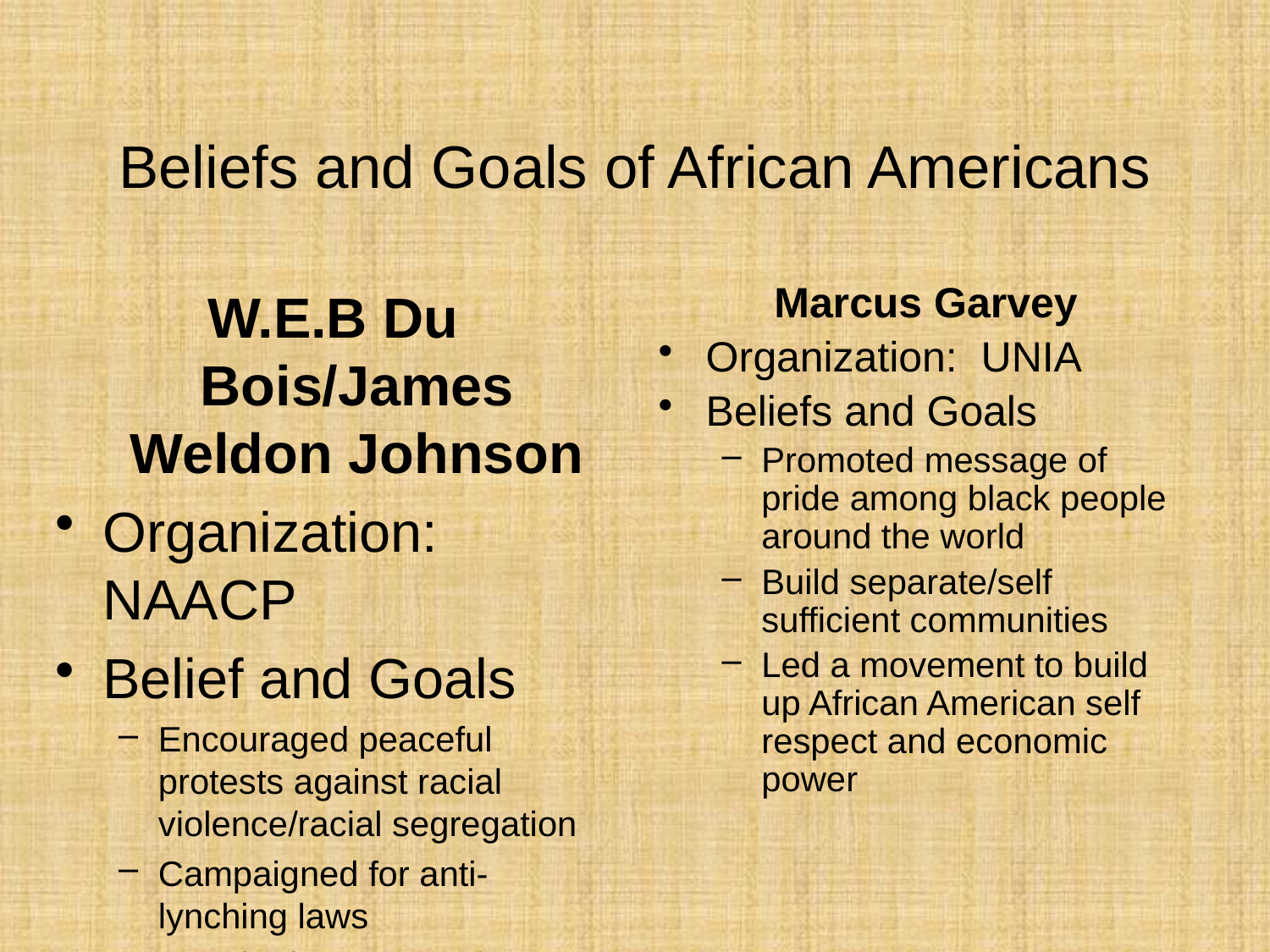

# Beliefs and Goals of African Americans
W.E.B Du Bois/James Weldon Johnson
Organization:  NAACP
Belief and Goals
Encouraged peaceful protests against racial violence/racial segregation
Campaigned for anti-lynching laws
Use the law to get what you want
Marcus Garvey
Organization:  UNIA
Beliefs and Goals
Promoted message of pride among black people around the world
Build separate/self sufficient communities
Led a movement to build up African American self respect and economic power